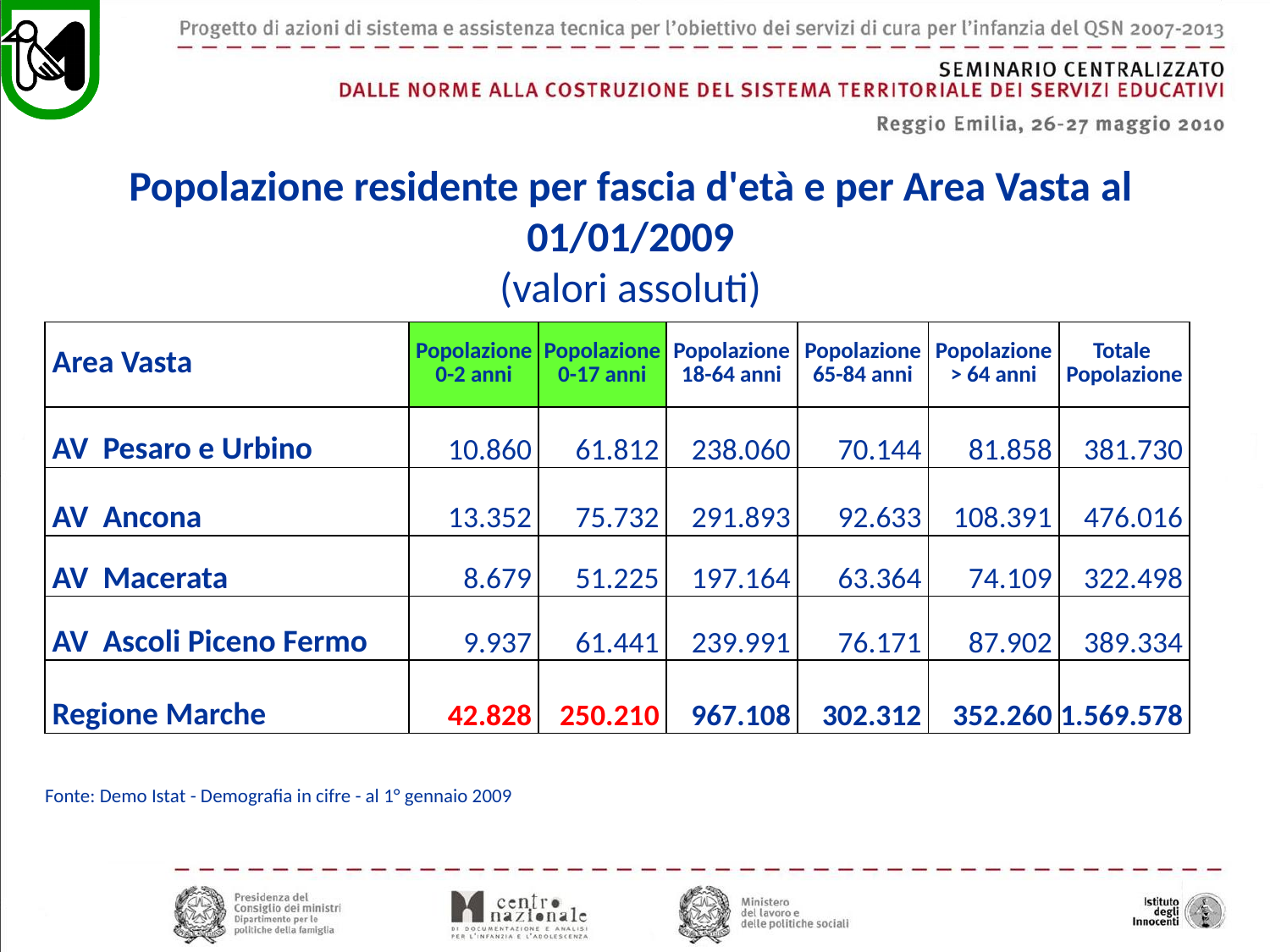

Popolazione residente per fascia d'età e per Area Vasta al 01/01/2009
(valori assoluti)
|  |  |  |  |  |  |  |
| --- | --- | --- | --- | --- | --- | --- |
|  |  |  |  |  |  |  |
| Area Vasta | Popolazione 0-2 anni | Popolazione 0-17 anni | Popolazione 18-64 anni | Popolazione 65-84 anni | Popolazione > 64 anni | Totale Popolazione |
| AV Pesaro e Urbino | 10.860 | 61.812 | 238.060 | 70.144 | 81.858 | 381.730 |
| AV Ancona | 13.352 | 75.732 | 291.893 | 92.633 | 108.391 | 476.016 |
| AV Macerata | 8.679 | 51.225 | 197.164 | 63.364 | 74.109 | 322.498 |
| AV Ascoli Piceno Fermo | 9.937 | 61.441 | 239.991 | 76.171 | 87.902 | 389.334 |
| Regione Marche | 42.828 | 250.210 | 967.108 | 302.312 | 352.260 | 1.569.578 |
| Fonte: Demo Istat - Demografia in cifre - al 1° gennaio 2009 |  |  |  |  |  |  |